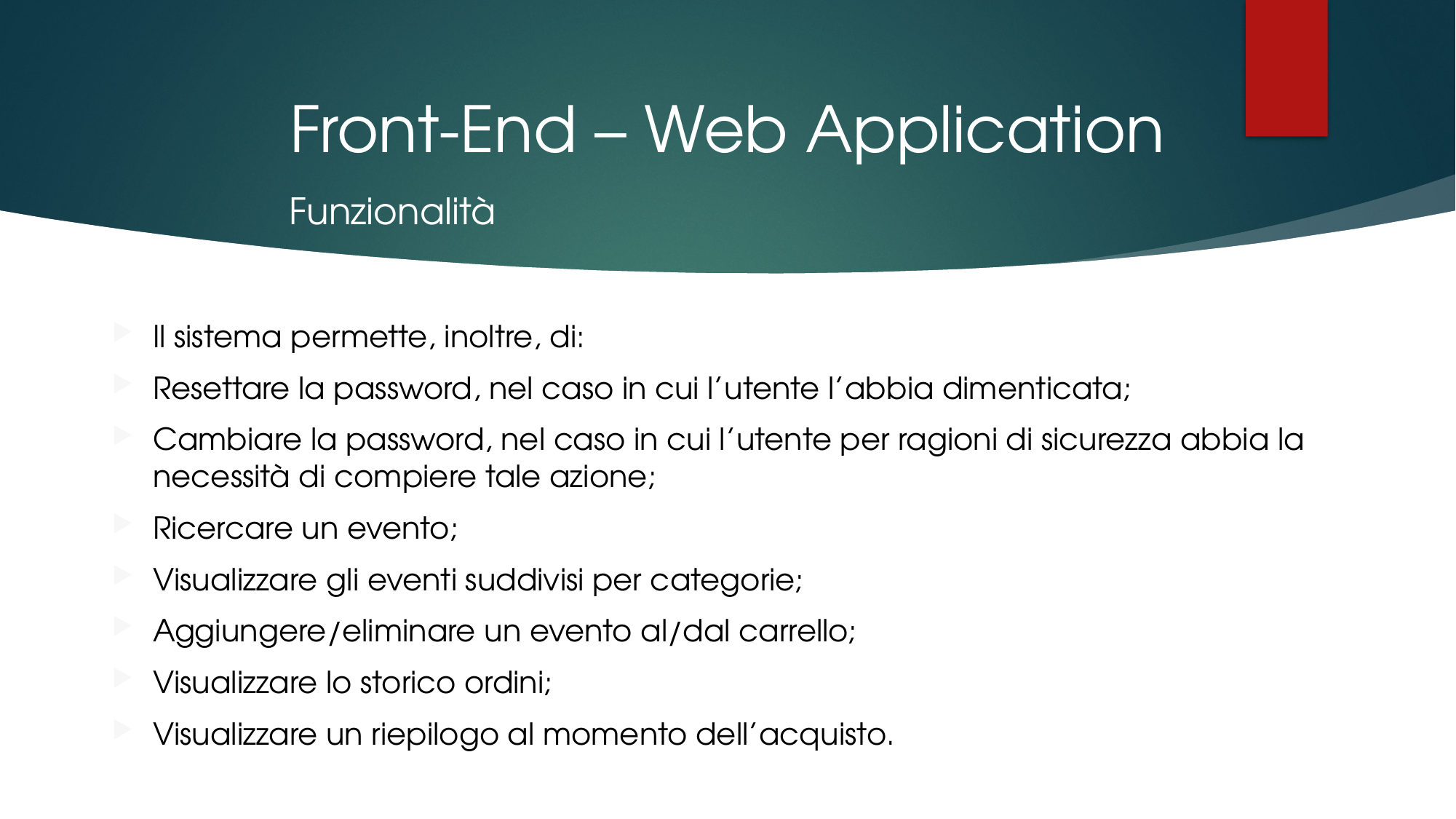

# Front-End – Web Application
Funzionalità

Il sistema permette, inoltre, di:
Resettare la password, nel caso in cui l’utente l’abbia dimenticata;
Cambiare la password, nel caso in cui l’utente per ragioni di sicurezza abbia la necessità di compiere tale azione;
Ricercare un evento;
Visualizzare gli eventi suddivisi per categorie;
Aggiungere/eliminare un evento al/dal carrello;
Visualizzare lo storico ordini;
Visualizzare un riepilogo al momento dell’acquisto.